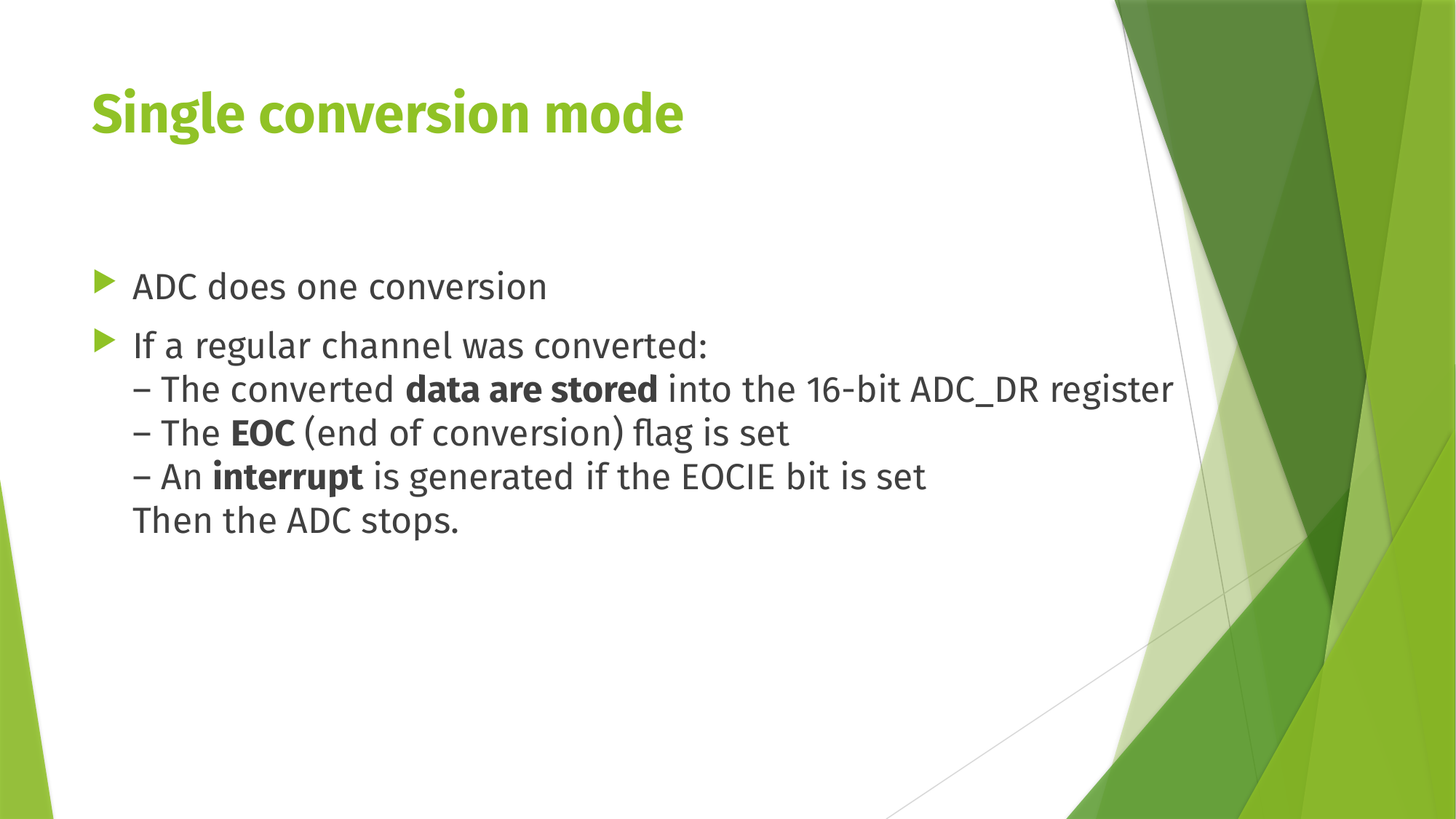

# Single conversion mode
ADC does one conversion
If a regular channel was converted:
– The converted data are stored into the 16-bit ADC_DR register
– The EOC (end of conversion) flag is set
– An interrupt is generated if the EOCIE bit is set
Then the ADC stops.